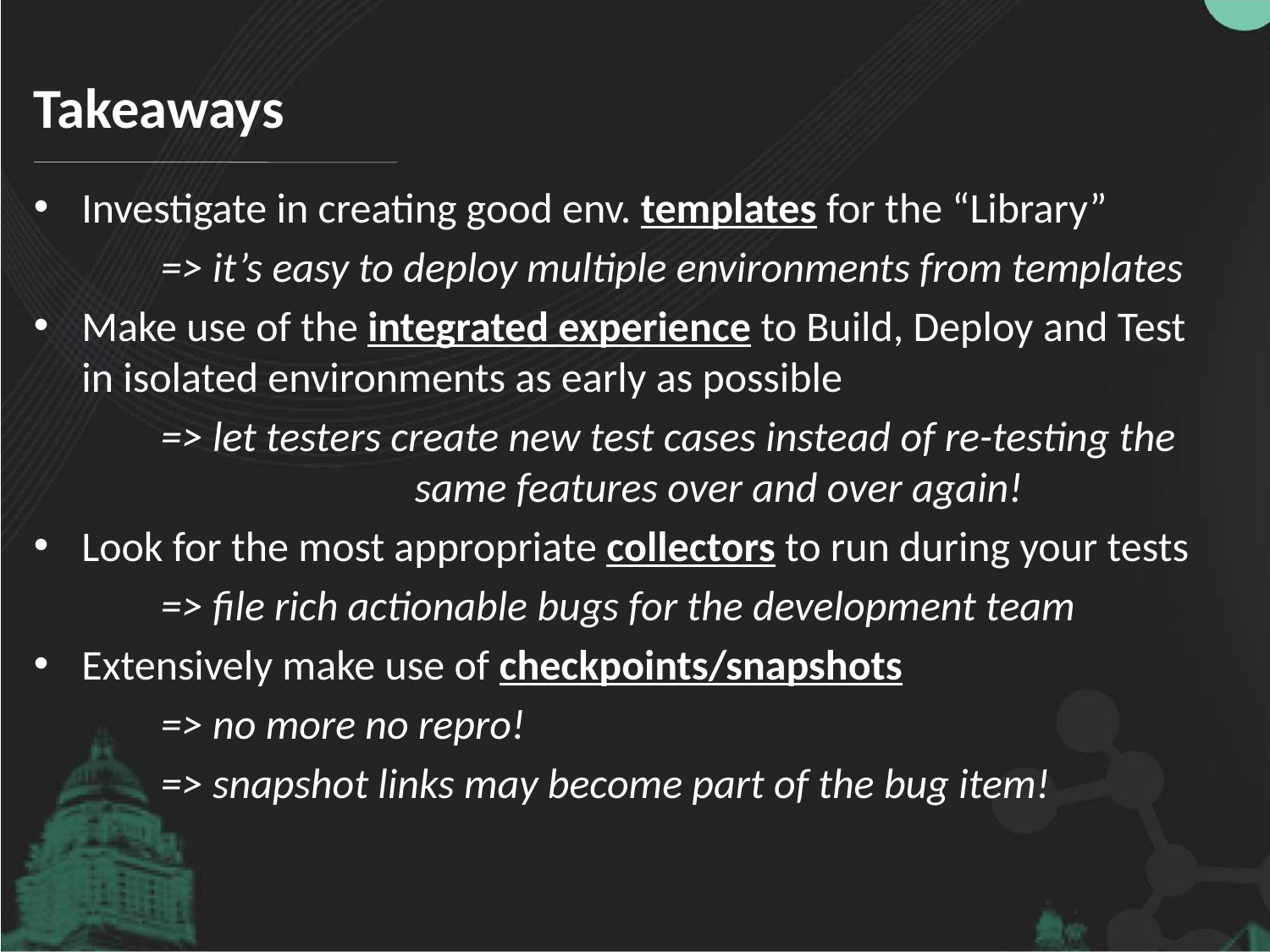

# Takeaways
Investigate in creating good env. templates for the “Library”
	=> it’s easy to deploy multiple environments from templates
Make use of the integrated experience to Build, Deploy and Test in isolated environments as early as possible
	=> let testers create new test cases instead of re-testing the 			same features over and over again!
Look for the most appropriate collectors to run during your tests
	=> file rich actionable bugs for the development team
Extensively make use of checkpoints/snapshots
	=> no more no repro!
	=> snapshot links may become part of the bug item!